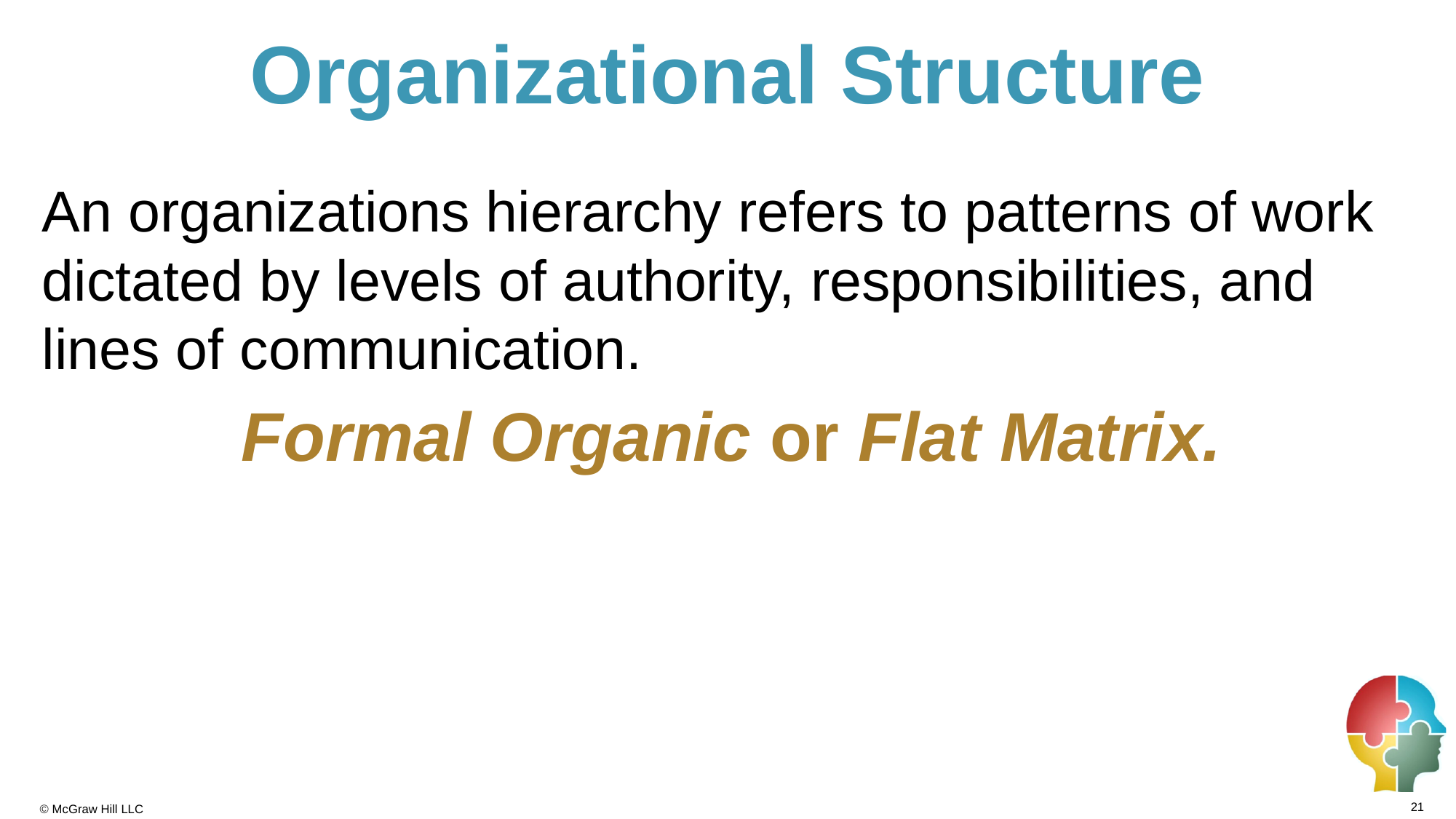

# Organizational Structure
An organizations hierarchy refers to patterns of work dictated by levels of authority, responsibilities, and lines of communication.
Formal Organic or Flat Matrix.
21